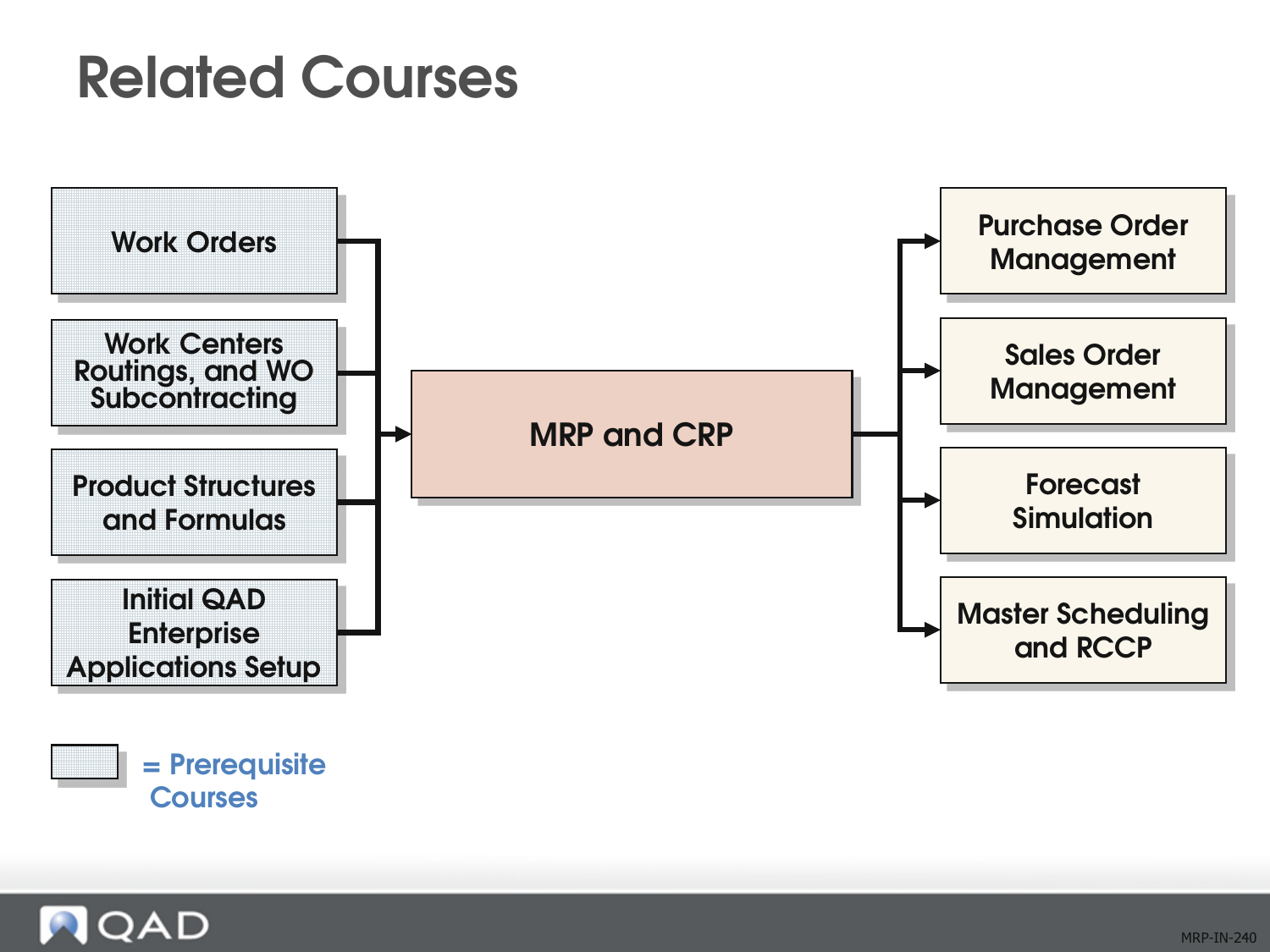

# Related Courses
Work Orders
Purchase Order Management
Sales Order Management
Work Centers Routings, and WO Subcontracting
MRP and CRP
Forecast Simulation
Product Structures and Formulas
Master Scheduling
and RCCP
Initial QAD Enterprise Applications Setup
= Prerequisite
 Courses

MRP-IN-240